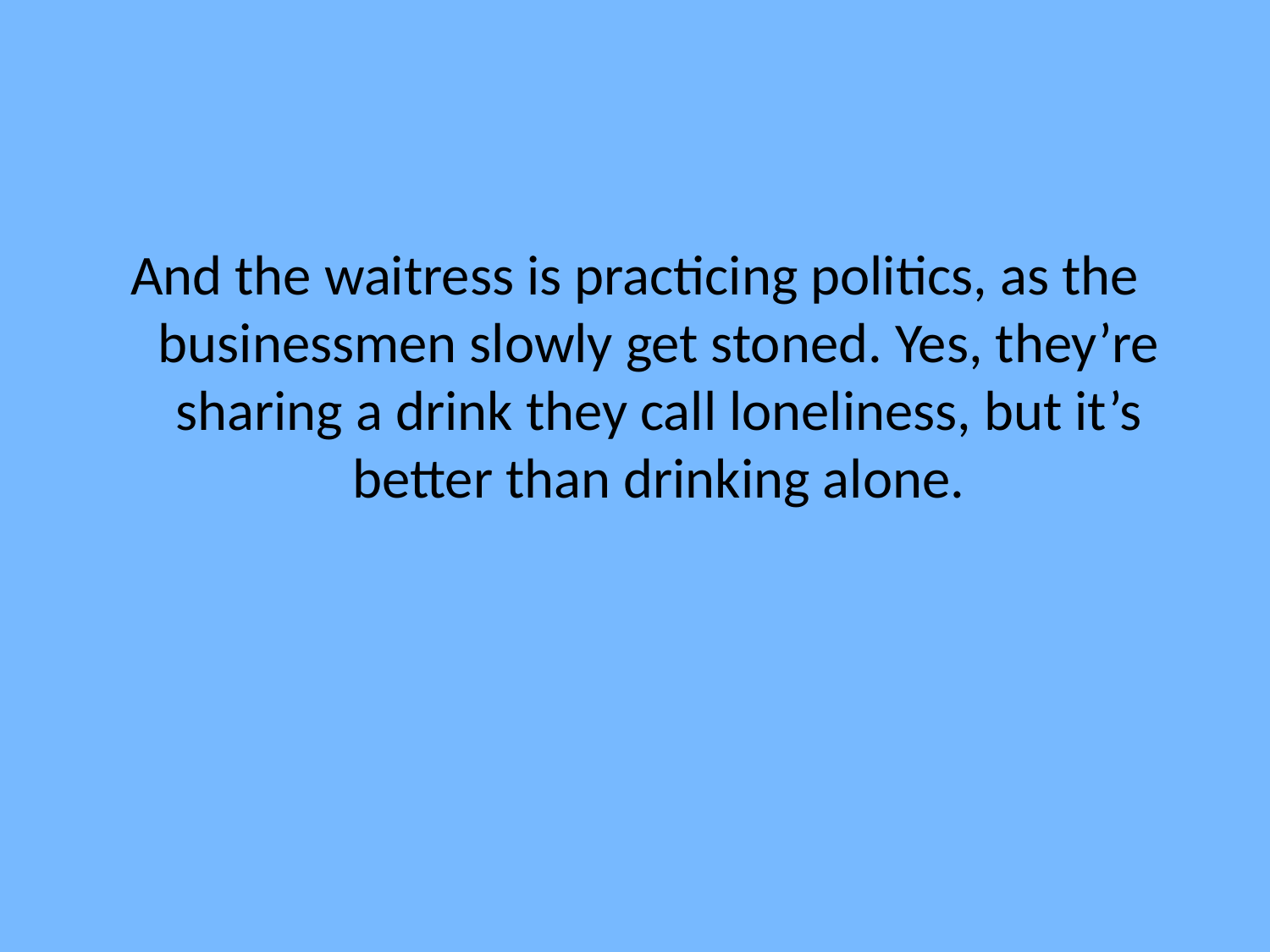

And the waitress is practicing politics, as the businessmen slowly get stoned. Yes, they’re sharing a drink they call loneliness, but it’s better than drinking alone.